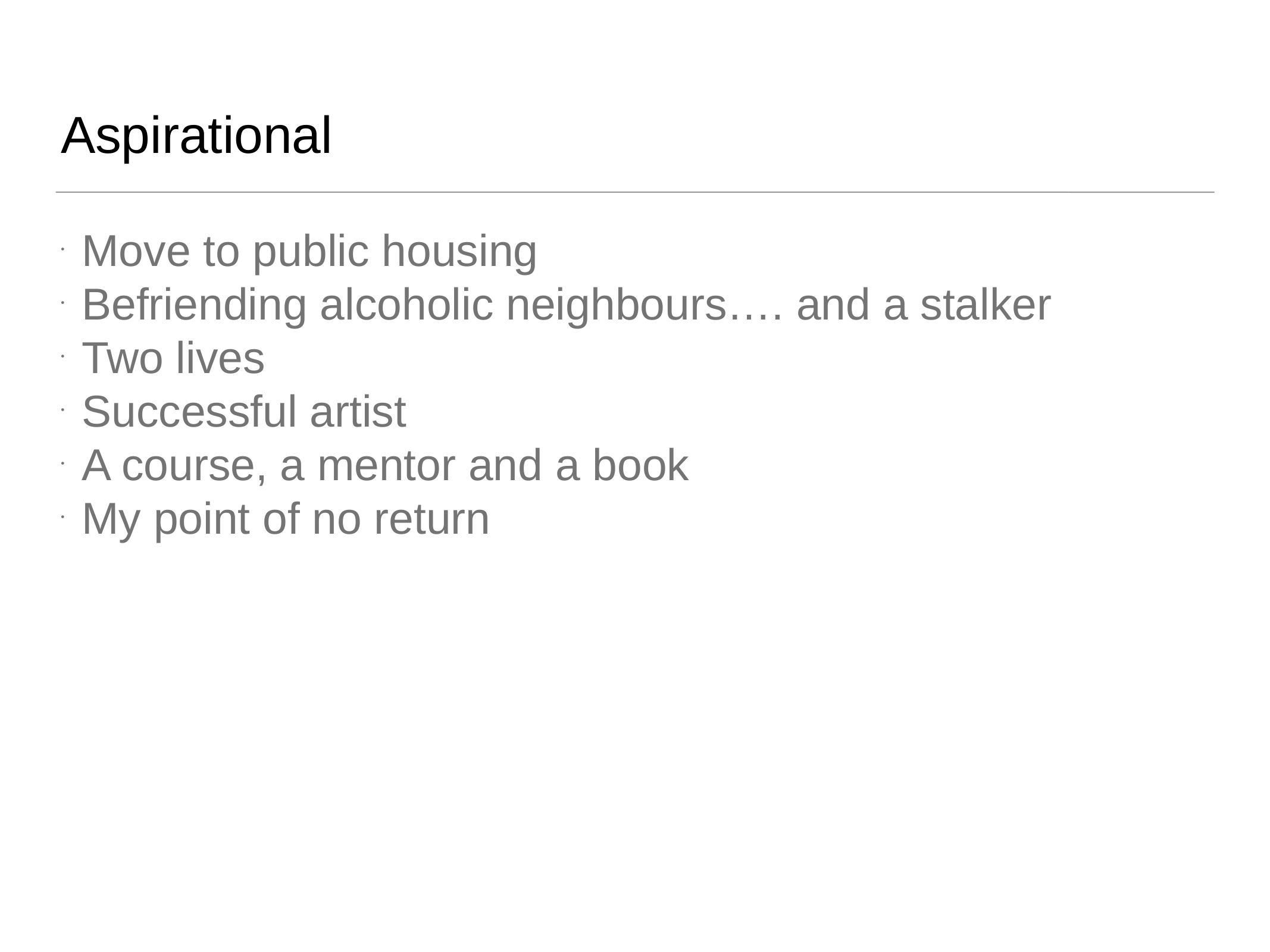

Aspirational
Move to public housing
Befriending alcoholic neighbours…. and a stalker
Two lives
Successful artist
A course, a mentor and a book
My point of no return